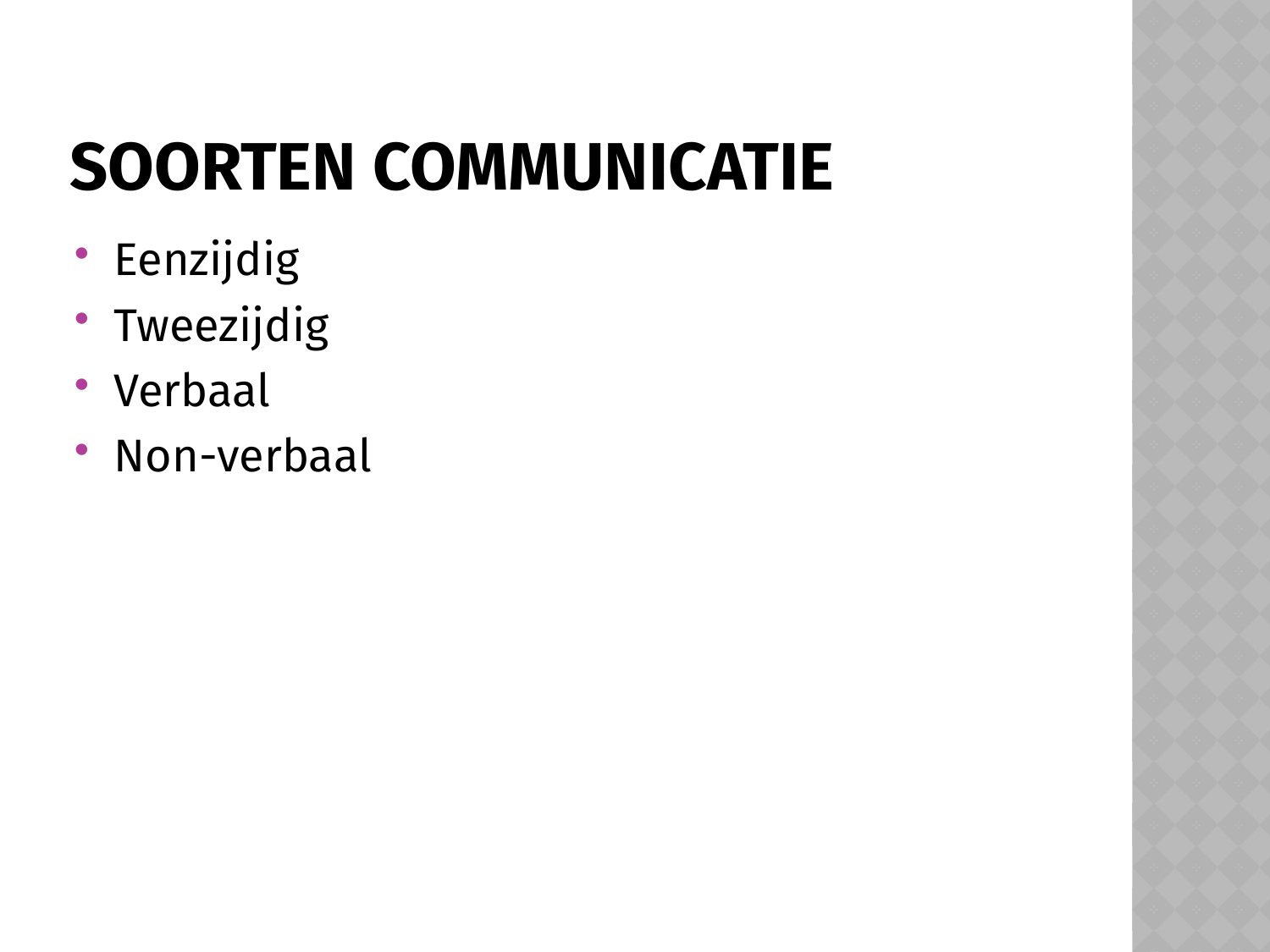

# Soorten communicatie
Eenzijdig
Tweezijdig
Verbaal
Non-verbaal